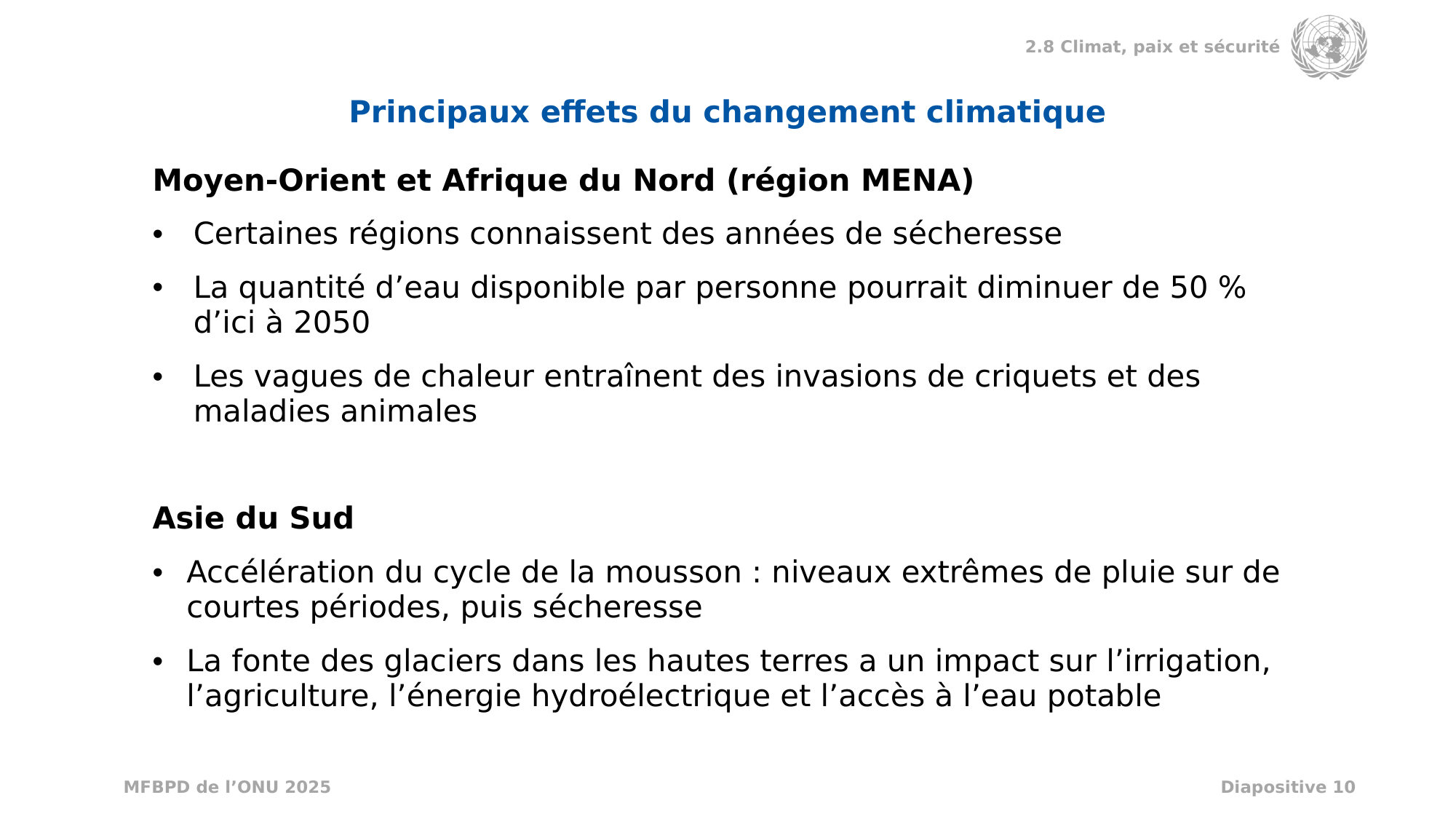

Principaux effets du changement climatique
| Moyen-Orient et Afrique du Nord (région MENA) Certaines régions connaissent des années de sécheresse La quantité d’eau disponible par personne pourrait diminuer de 50 % d’ici à 2050 Les vagues de chaleur entraînent des invasions de criquets et des maladies animales Asie du Sud Accélération du cycle de la mousson : niveaux extrêmes de pluie sur de courtes périodes, puis sécheresse La fonte des glaciers dans les hautes terres a un impact sur l’irrigation, l’agriculture, l’énergie hydroélectrique et l’accès à l’eau potable |
| --- |